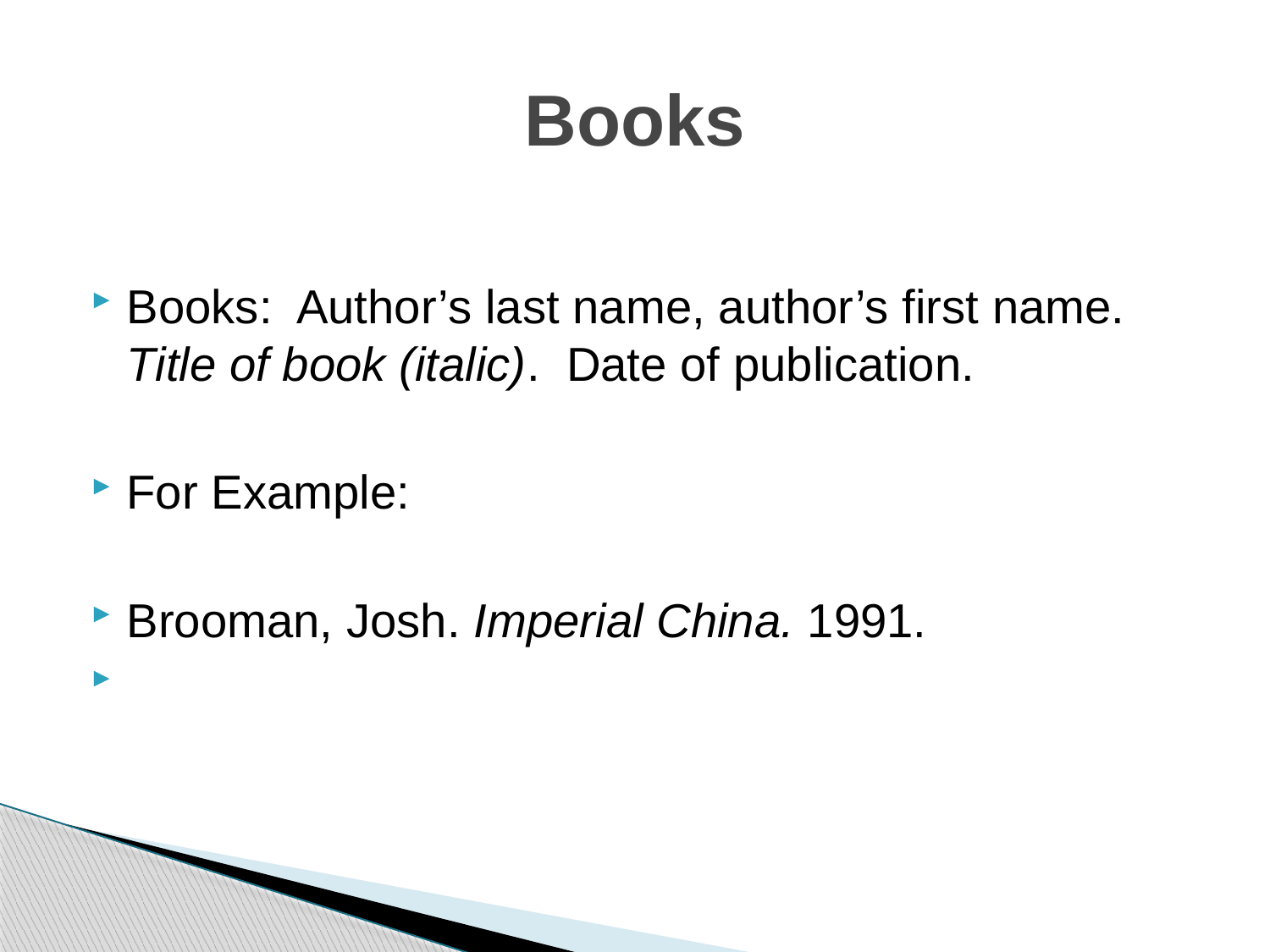

# Books

Books:  Author’s last name, author’s first name. Title of book (italic).  Date of publication.

For Example:

Brooman, Josh. Imperial China. 1991.